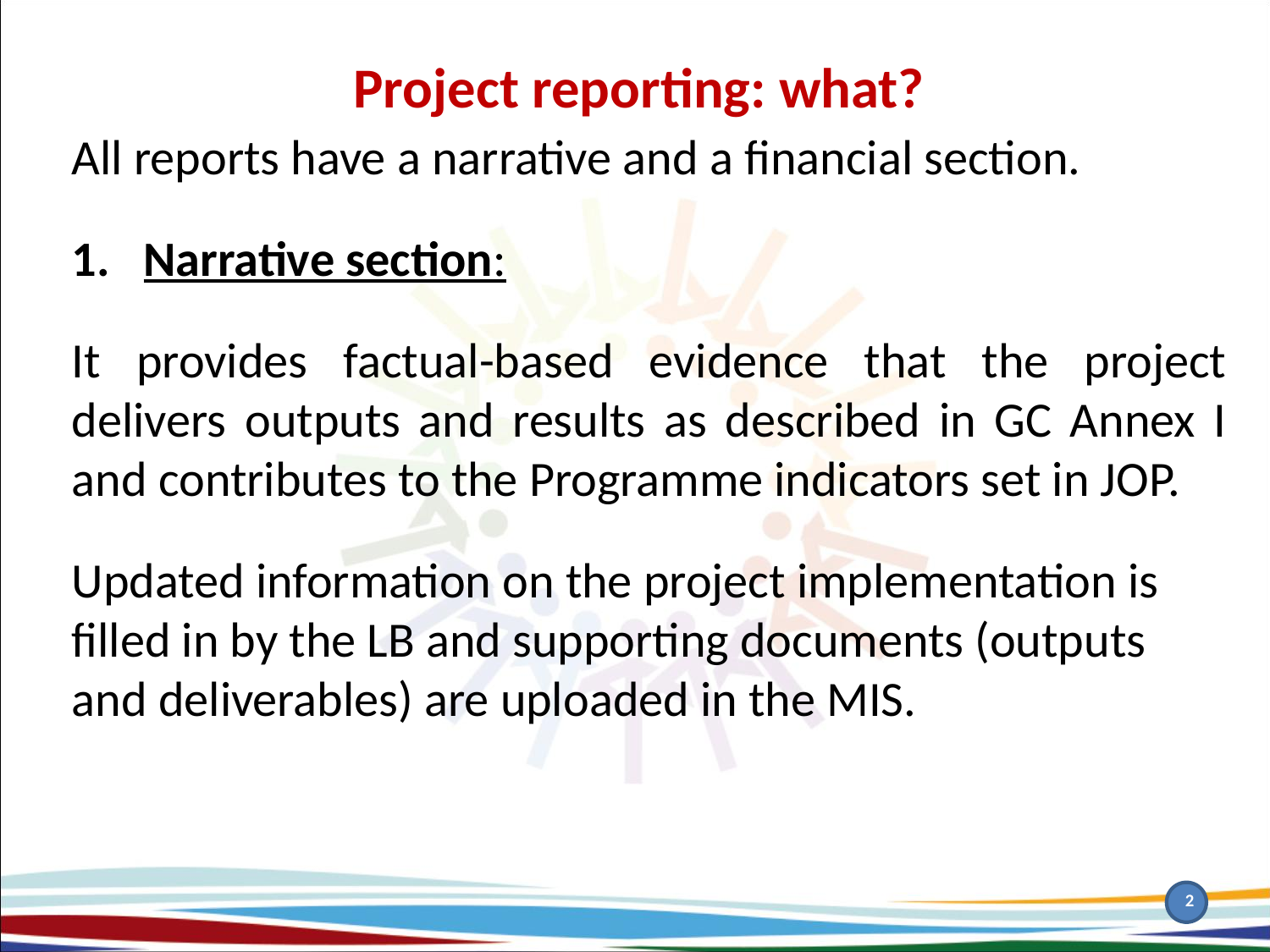

Project reporting: what?
All reports have a narrative and a financial section.

Narrative section:

It provides factual-based evidence that the project delivers outputs and results as described in GC Annex I and contributes to the Programme indicators set in JOP.

Updated information on the project implementation is filled in by the LB and supporting documents (outputs and deliverables) are uploaded in the MIS.

2